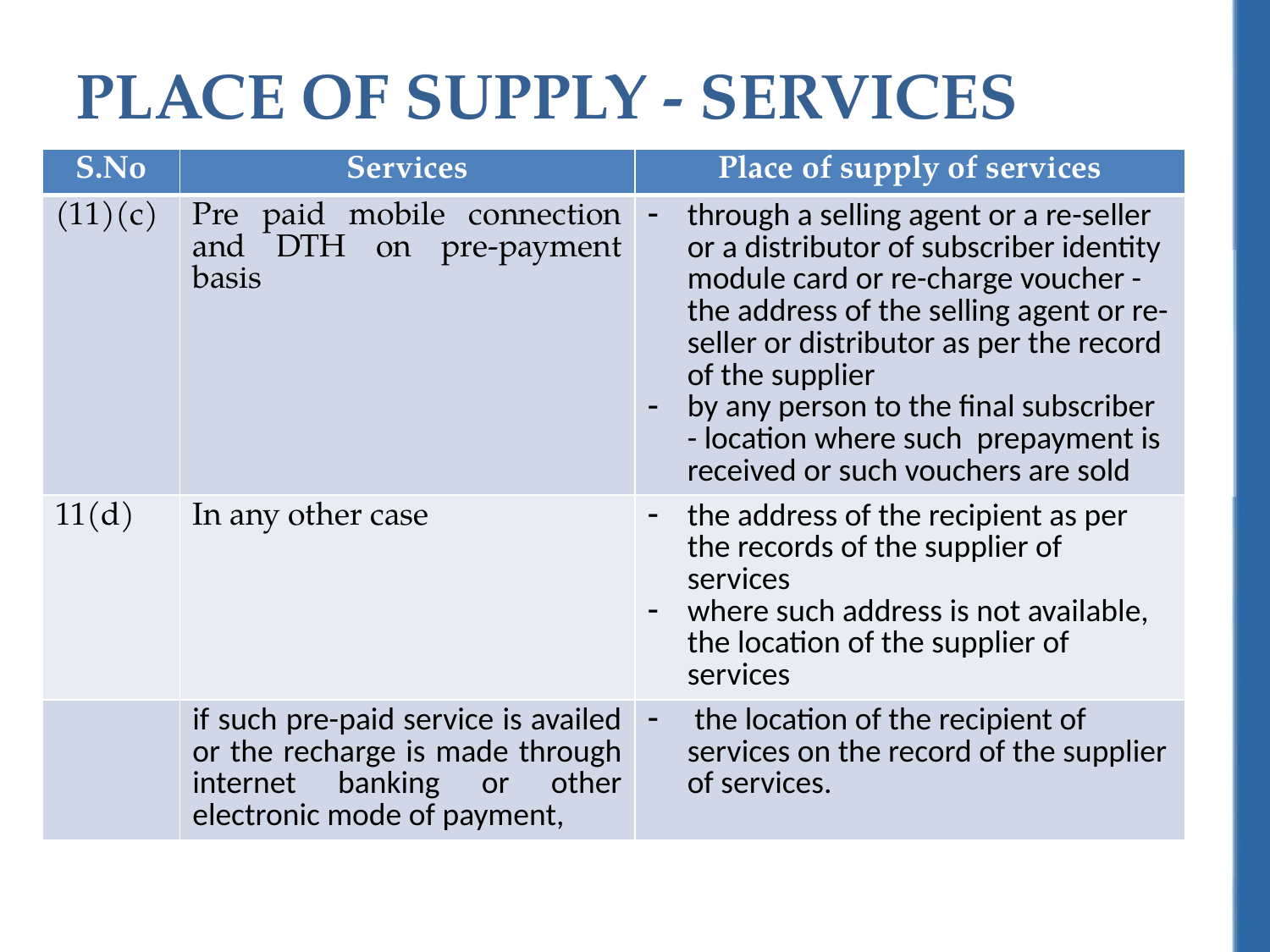

Place of Supply - Services
| S.No | Services | Place of supply of services |
| --- | --- | --- |
| (11)(c) | Pre paid mobile connection and DTH on pre-payment basis | through a selling agent or a re-seller or a distributor of subscriber identity module card or re-charge voucher - the address of the selling agent or re-seller or distributor as per the record of the supplier by any person to the final subscriber - location where such prepayment is received or such vouchers are sold |
| 11(d) | In any other case | the address of the recipient as per the records of the supplier of services where such address is not available, the location of the supplier of services |
|  | if such pre-paid service is availed or the recharge is made through internet banking or other electronic mode of payment, | the location of the recipient of services on the record of the supplier of services. |